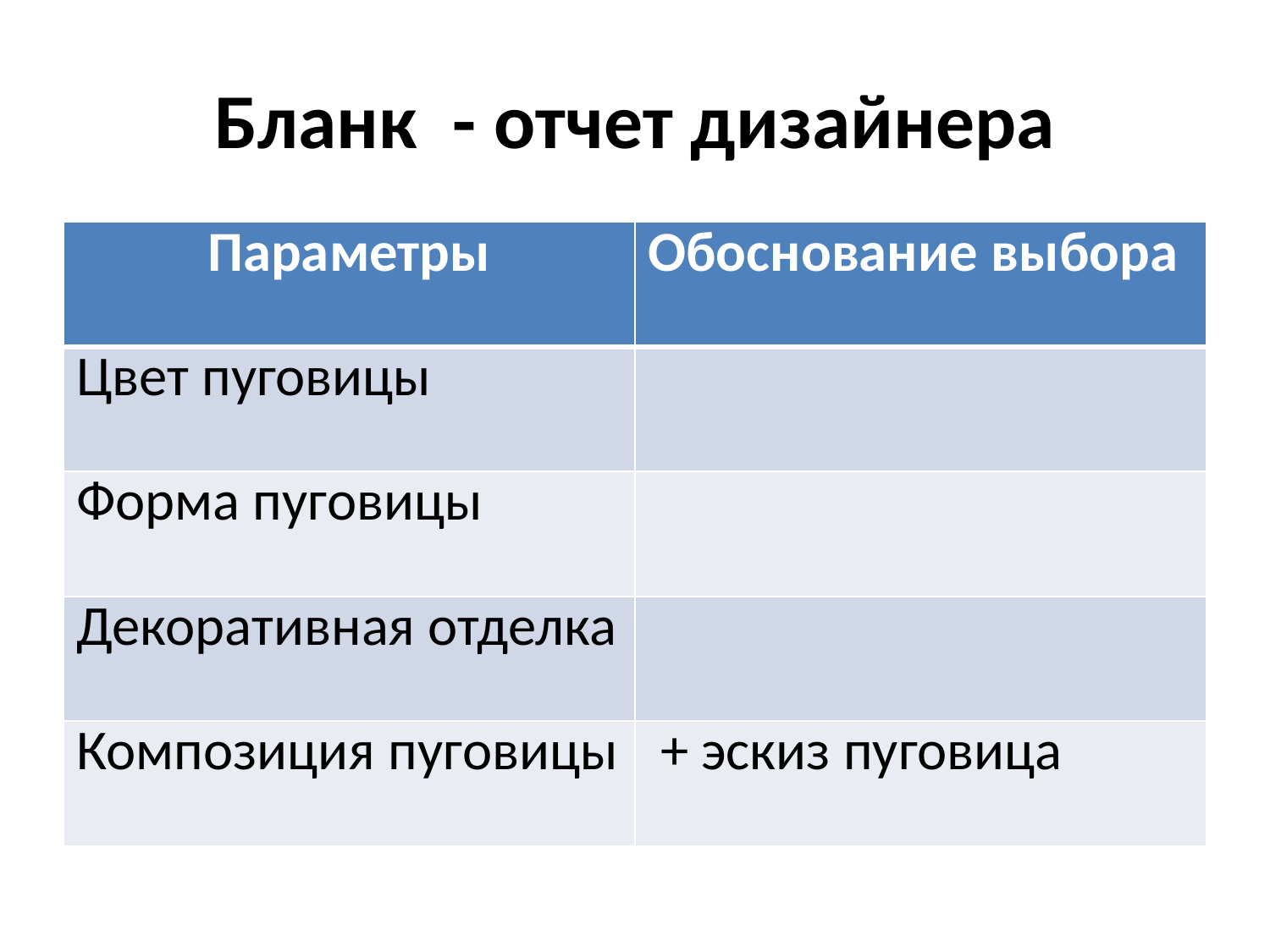

# Бланк  - отчет дизайнера
| Параметры | Обоснование выбора |
| --- | --- |
| Цвет пуговицы |  |
| Форма пуговицы |  |
| Декоративная отделка |  |
| Композиция пуговицы | + эскиз пуговица |